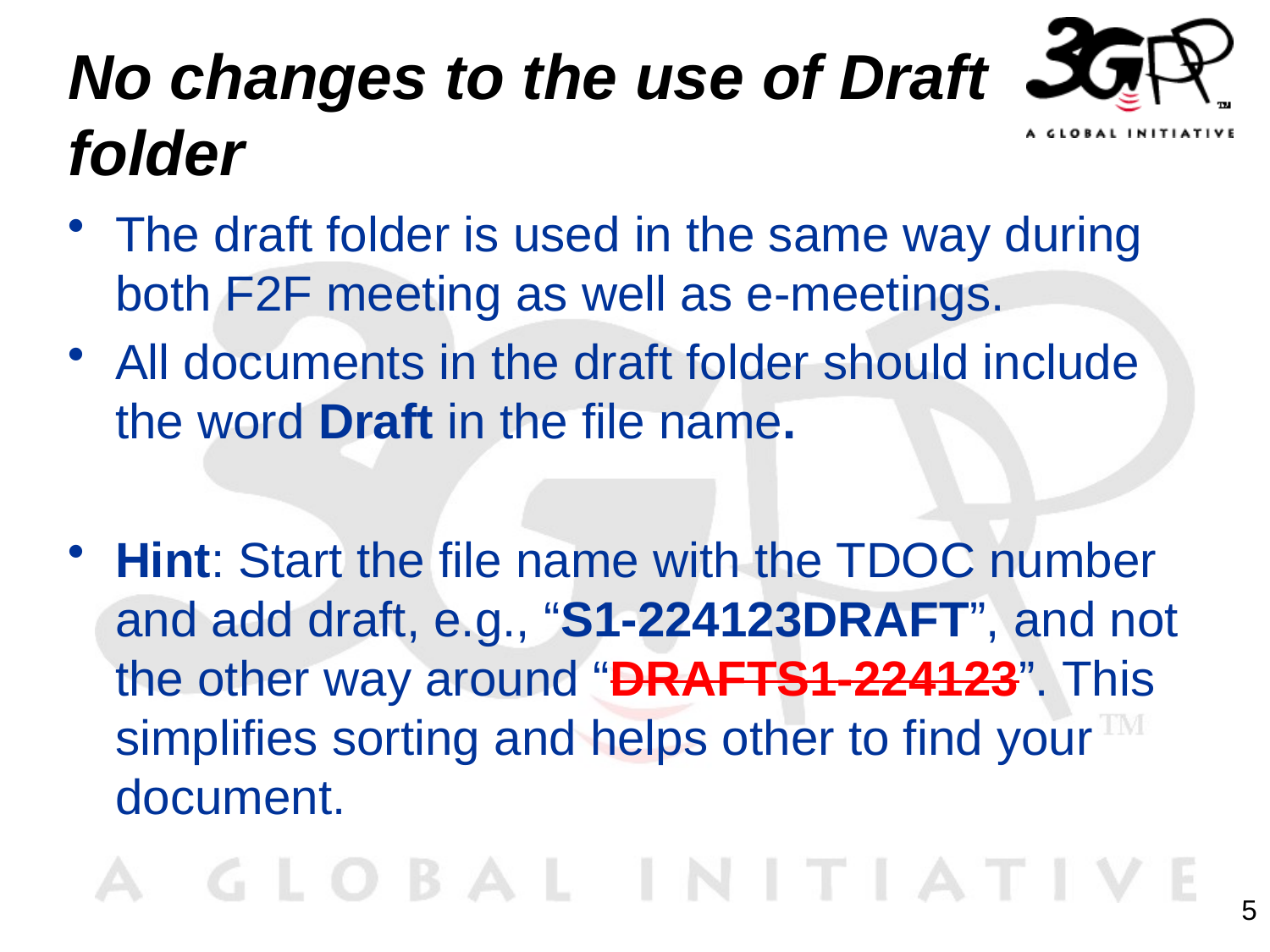

# No changes to the use of Draft folder
The draft folder is used in the same way during both F2F meeting as well as e-meetings.
All documents in the draft folder should include the word Draft in the file name.

Hint: Start the file name with the TDOC number and add draft, e.g., “S1-224123DRAFT”, and not the other way around “DRAFTS1-224123”. This simplifies sorting and helps other to find your document.
5